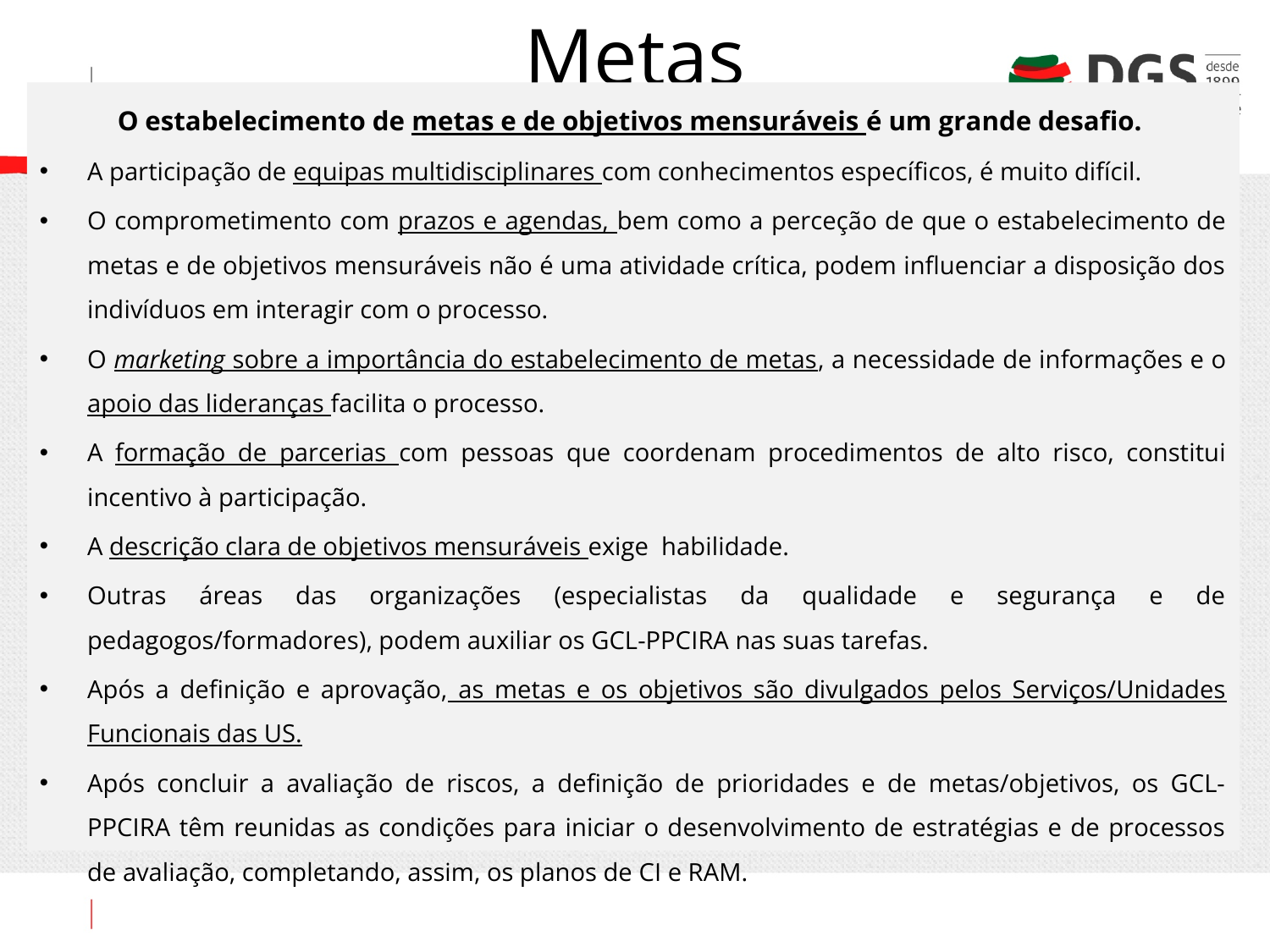

# Metas
O estabelecimento de metas e de objetivos mensuráveis é um grande desafio.
A participação de equipas multidisciplinares com conhecimentos específicos, é muito difícil.
O comprometimento com prazos e agendas, bem como a perceção de que o estabelecimento de metas e de objetivos mensuráveis não é uma atividade crítica, podem influenciar a disposição dos indivíduos em interagir com o processo.
O marketing sobre a importância do estabelecimento de metas, a necessidade de informações e o apoio das lideranças facilita o processo.
A formação de parcerias com pessoas que coordenam procedimentos de alto risco, constitui incentivo à participação.
A descrição clara de objetivos mensuráveis exige  habilidade.
Outras áreas das organizações (especialistas da qualidade e segurança e de pedagogos/formadores), podem auxiliar os GCL-PPCIRA nas suas tarefas.
Após a definição e aprovação, as metas e os objetivos são divulgados pelos Serviços/Unidades Funcionais das US.
Após concluir a avaliação de riscos, a definição de prioridades e de metas/objetivos, os GCL-PPCIRA têm reunidas as condições para iniciar o desenvolvimento de estratégias e de processos de avaliação, completando, assim, os planos de CI e RAM.